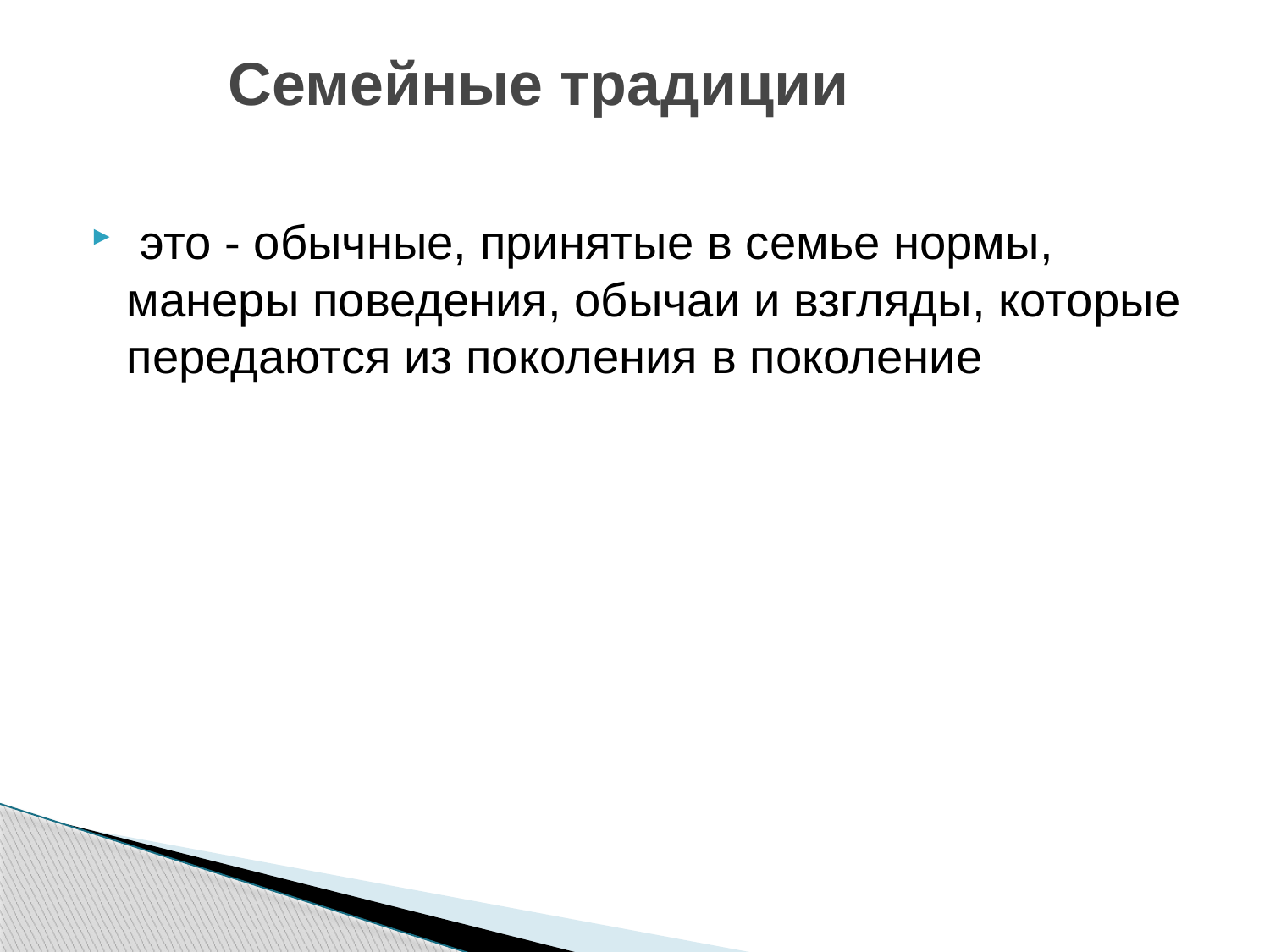

# Семейные традиции
 это - обычные, принятые в семье нормы, манеры поведения, обычаи и взгляды, которые передаются из поколения в поколение